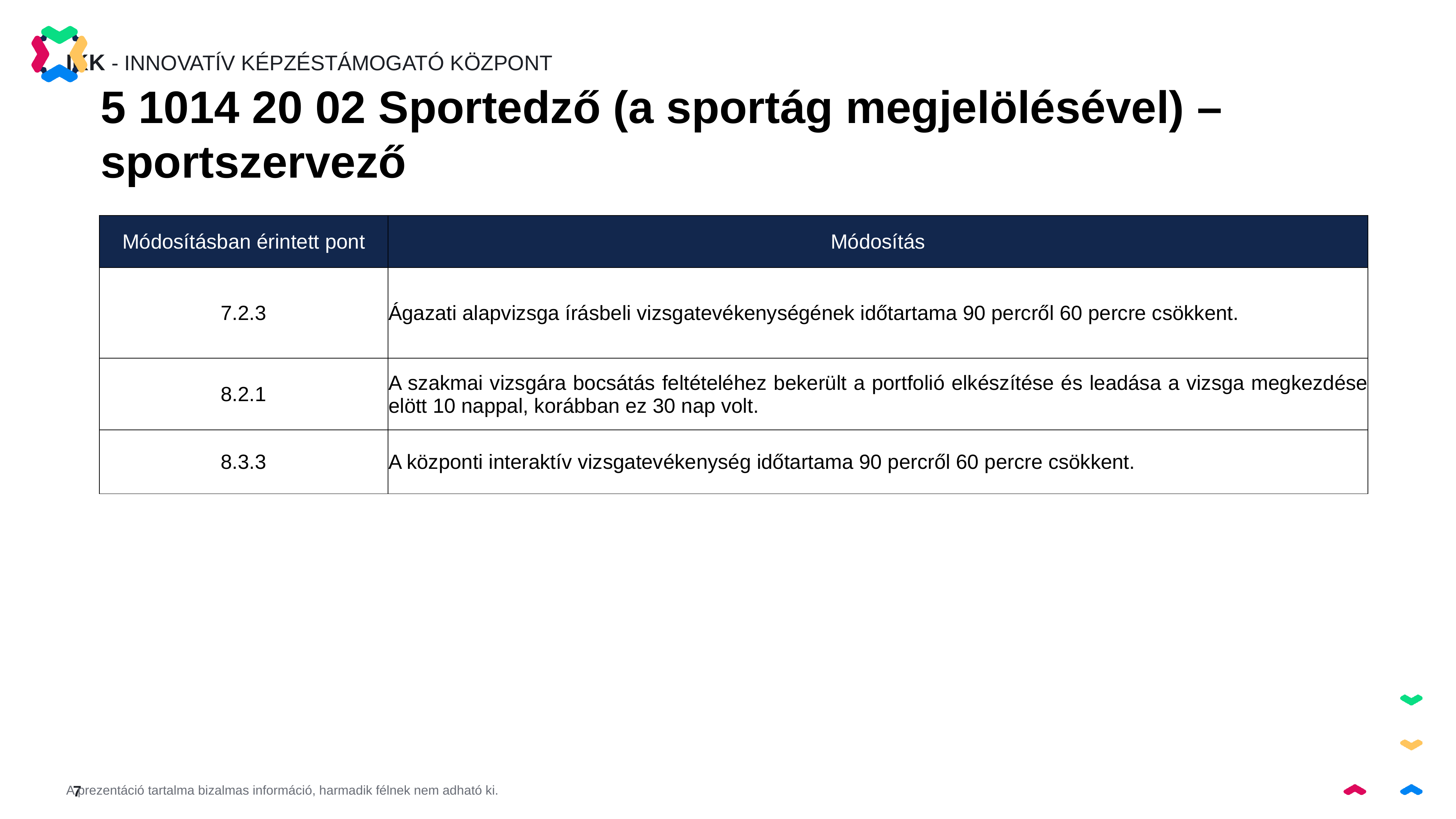

5 1014 20 02 Sportedző (a sportág megjelölésével) – sportszervező
| Módosításban érintett pont | Módosítás |
| --- | --- |
| 7.2.3 | Ágazati alapvizsga írásbeli vizsgatevékenységének időtartama 90 percről 60 percre csökkent. |
| 8.2.1 | A szakmai vizsgára bocsátás feltételéhez bekerült a portfolió elkészítése és leadása a vizsga megkezdése elött 10 nappal, korábban ez 30 nap volt. |
| 8.3.3 | A központi interaktív vizsgatevékenység időtartama 90 percről 60 percre csökkent. |